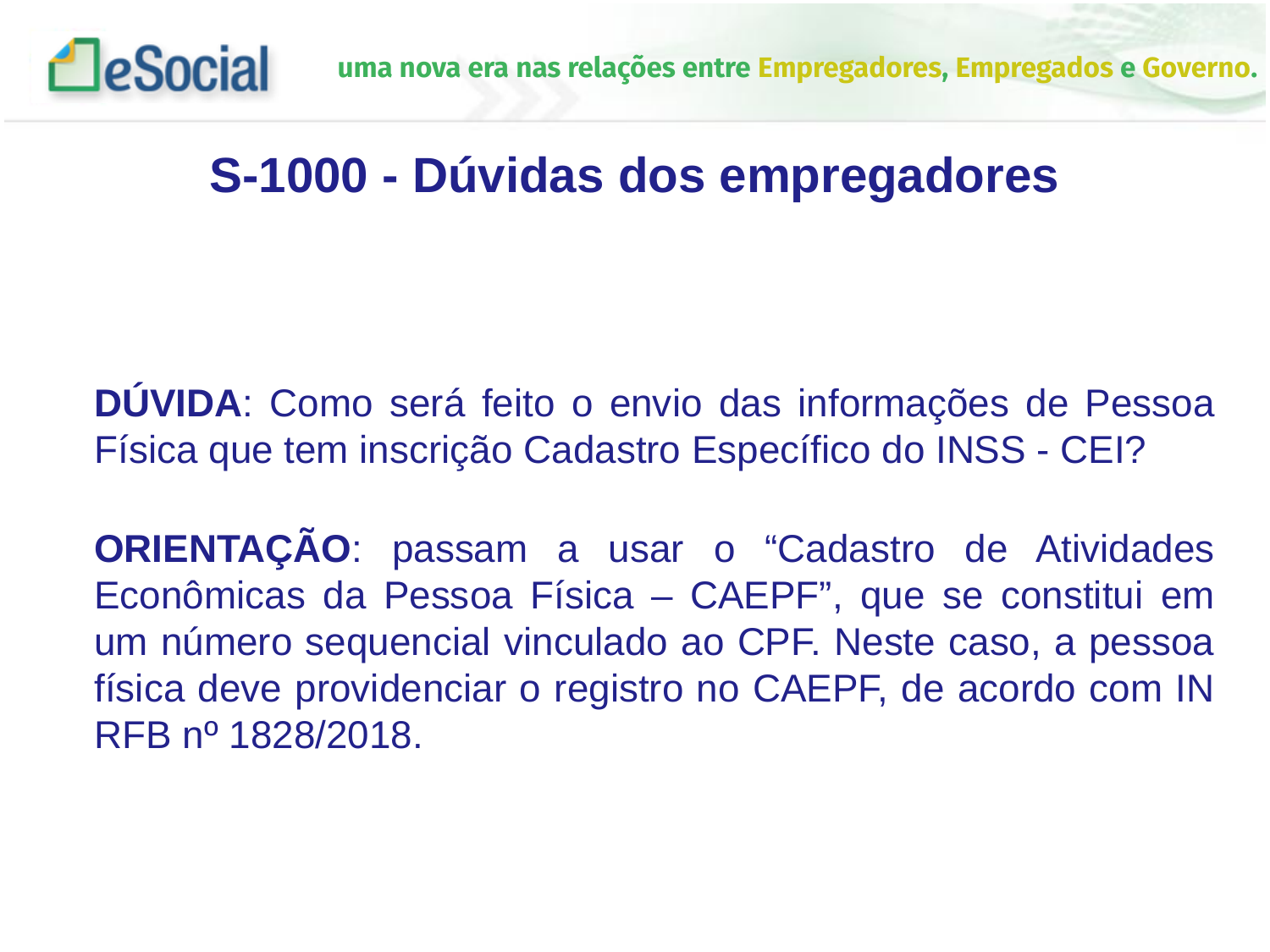

S-1000 - Dúvidas dos empregadores

DÚVIDA: Como será feito o envio das informações de Pessoa Física que tem inscrição Cadastro Específico do INSS - CEI?

ORIENTAÇÃO: passam a usar o “Cadastro de Atividades Econômicas da Pessoa Física – CAEPF”, que se constitui em um número sequencial vinculado ao CPF. Neste caso, a pessoa física deve providenciar o registro no CAEPF, de acordo com IN RFB nº 1828/2018.